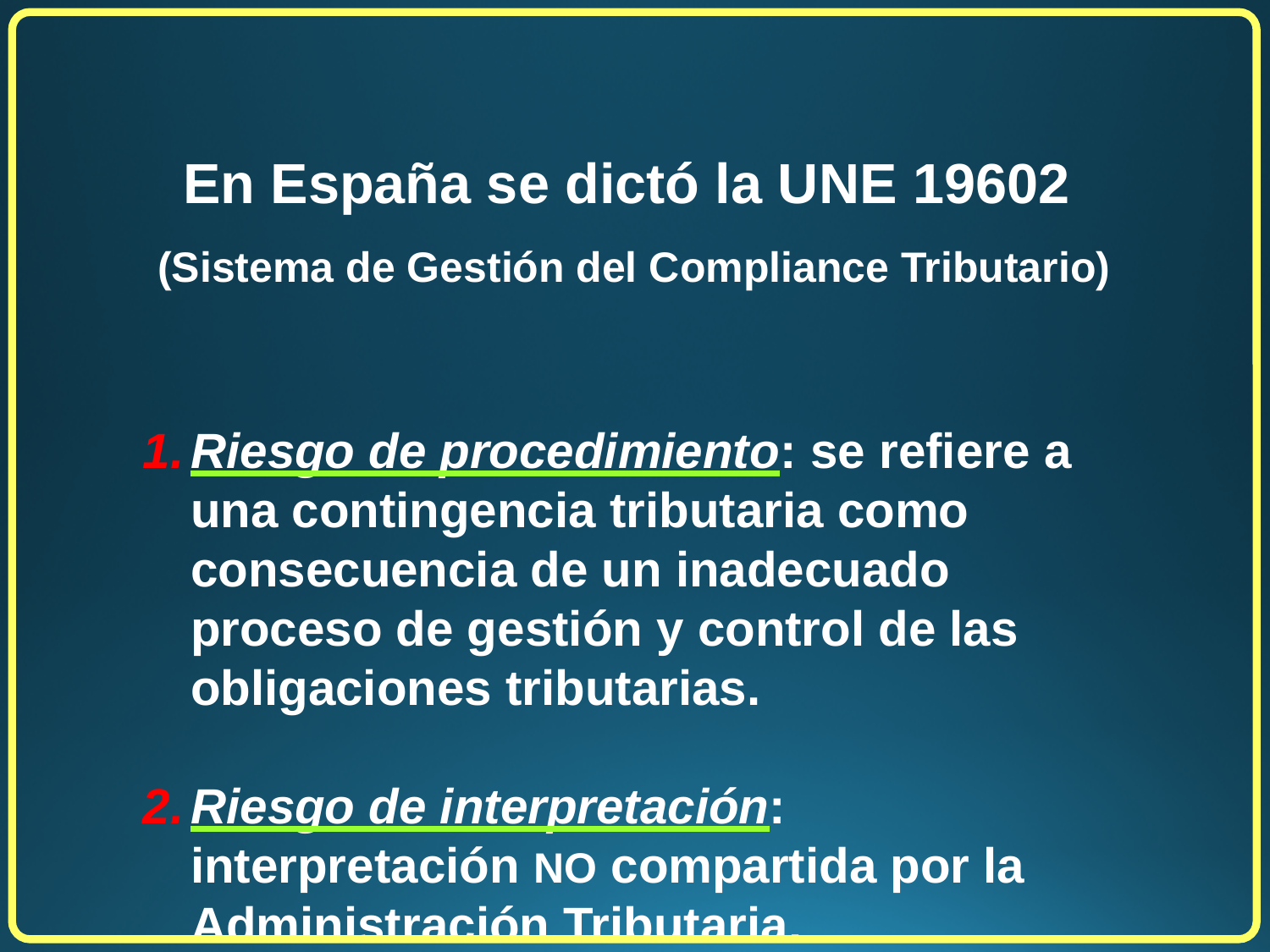

En España se dictó la UNE 19602
(Sistema de Gestión del Compliance Tributario)
Riesgo de procedimiento: se refiere a una contingencia tributaria como consecuencia de un inadecuado proceso de gestión y control de las obligaciones tributarias.

Riesgo de interpretación: interpretación NO compartida por la Administración Tributaria.